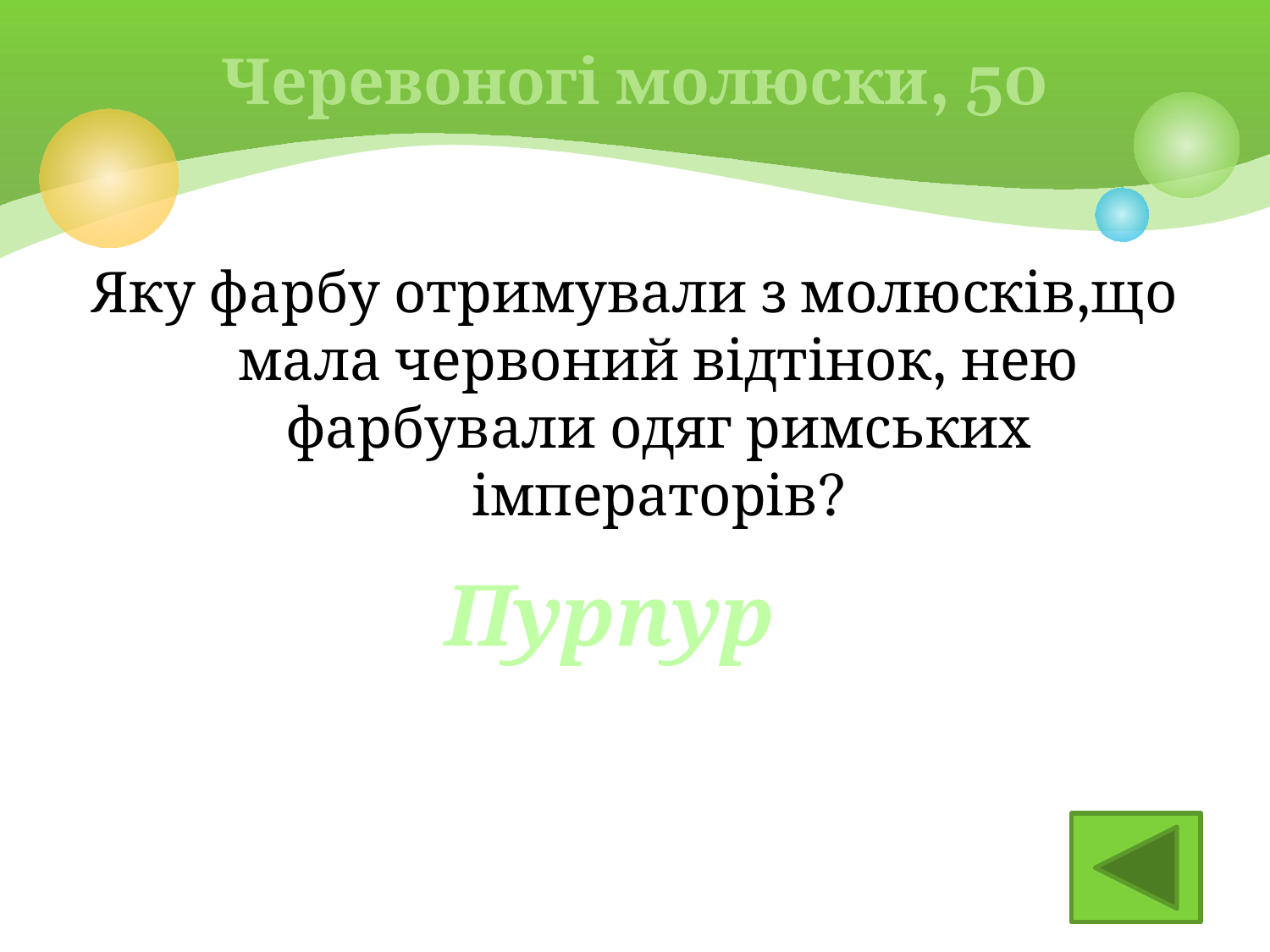

# Черевоногі молюски, 50
Яку фарбу отримували з молюсків,що мала червоний відтінок, нею фарбували одяг римських імператорів?
Пурпур